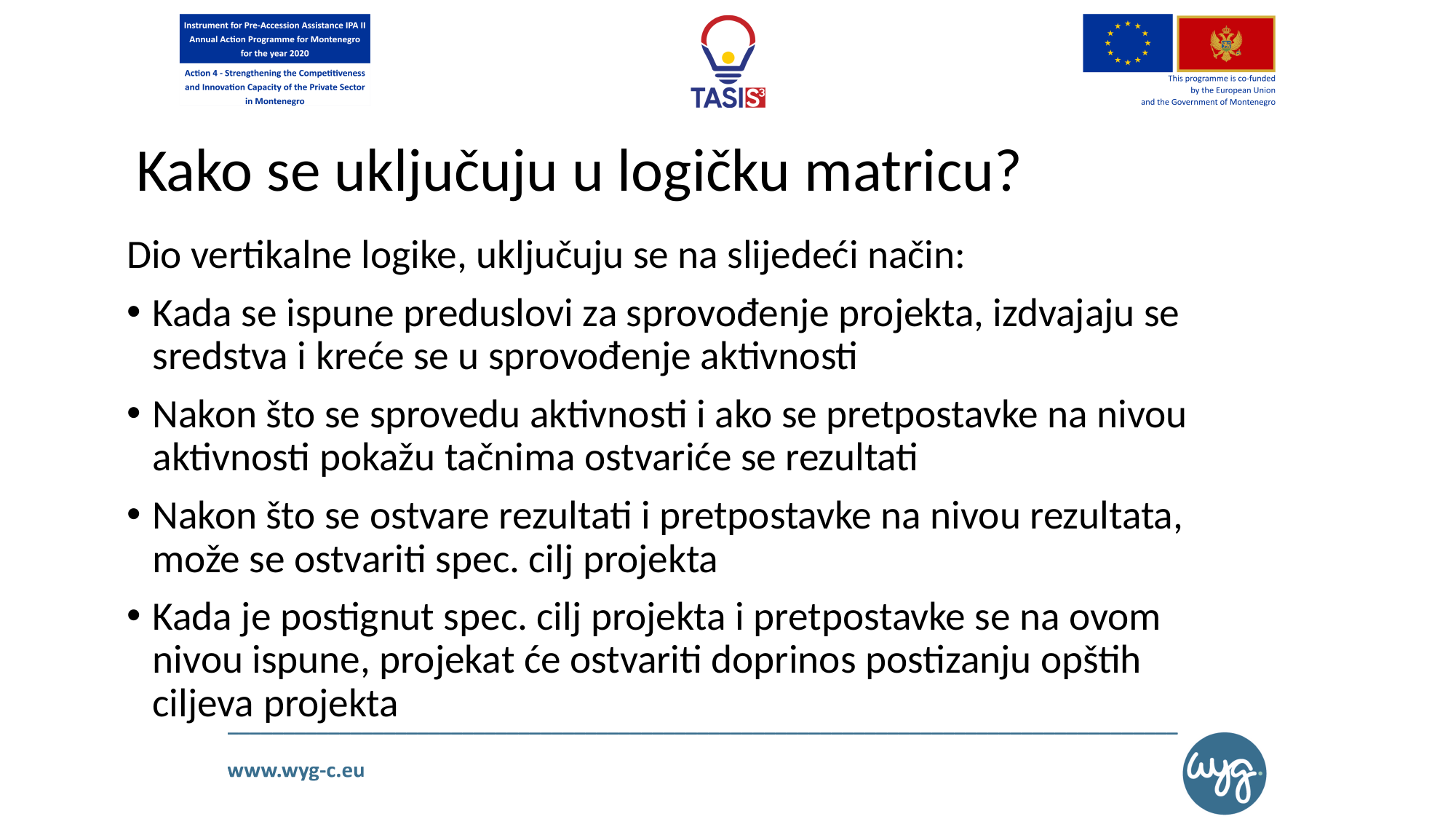

# Kako se uključuju u logičku matricu?
Dio vertikalne logike, uključuju se na slijedeći način:
Kada se ispune preduslovi za sprovođenje projekta, izdvajaju se sredstva i kreće se u sprovođenje aktivnosti
Nakon što se sprovedu aktivnosti i ako se pretpostavke na nivou aktivnosti pokažu tačnima ostvariće se rezultati
Nakon što se ostvare rezultati i pretpostavke na nivou rezultata, može se ostvariti spec. cilj projekta
Kada je postignut spec. cilj projekta i pretpostavke se na ovom nivou ispune, projekat će ostvariti doprinos postizanju opštih ciljeva projekta